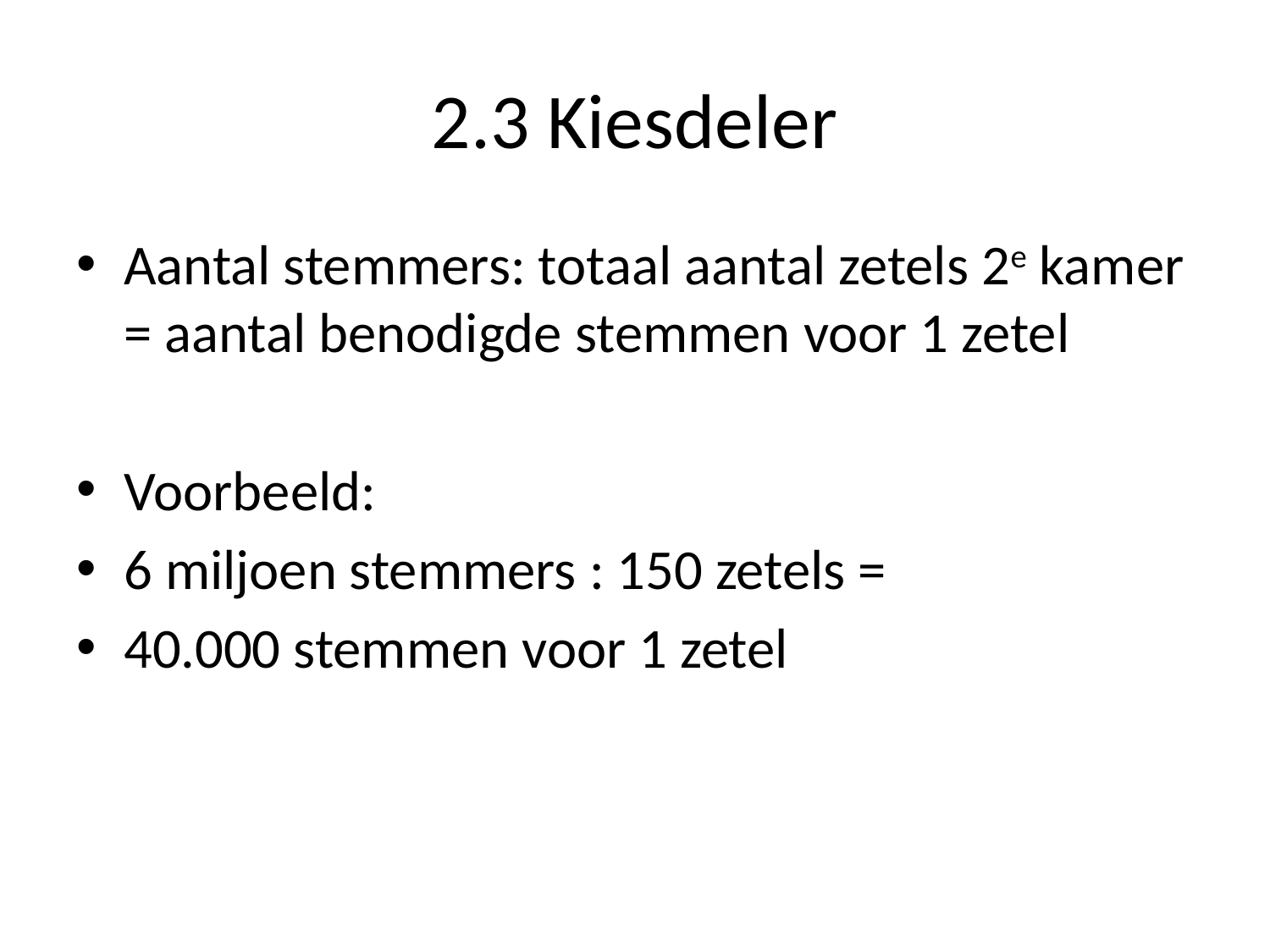

# 2.3 Kiesdeler
Aantal stemmers: totaal aantal zetels 2e kamer = aantal benodigde stemmen voor 1 zetel

Voorbeeld:
6 miljoen stemmers : 150 zetels =
40.000 stemmen voor 1 zetel